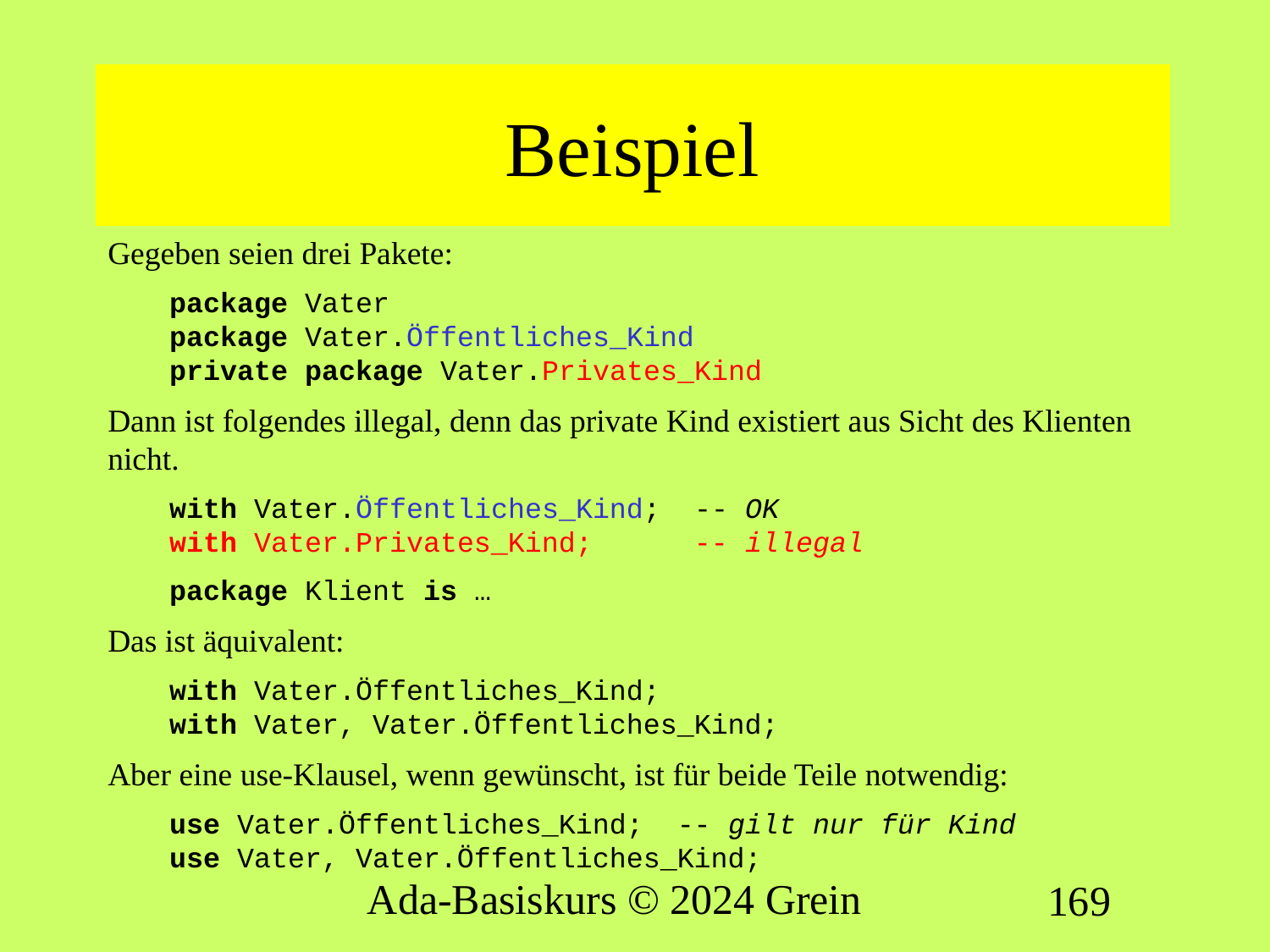

# Beispiel
Gegeben seien drei Pakete:
package Vater
package Vater.Öffentliches_Kind
private package Vater.Privates_Kind
Dann ist folgendes illegal, denn das private Kind existiert aus Sicht des Klienten nicht.
with Vater.Öffentliches_Kind;  -- OK
with Vater.Privates_Kind;      -- illegal
package Klient is …
Das ist äquivalent:
with Vater.Öffentliches_Kind;
with Vater, Vater.Öffentliches_Kind;
Aber eine use-Klausel, wenn gewünscht, ist für beide Teile notwendig:
use Vater.Öffentliches_Kind;  -- gilt nur für Kind
use Vater, Vater.Öffentliches_Kind;

Ada-Basiskurs © 2024 Grein
169